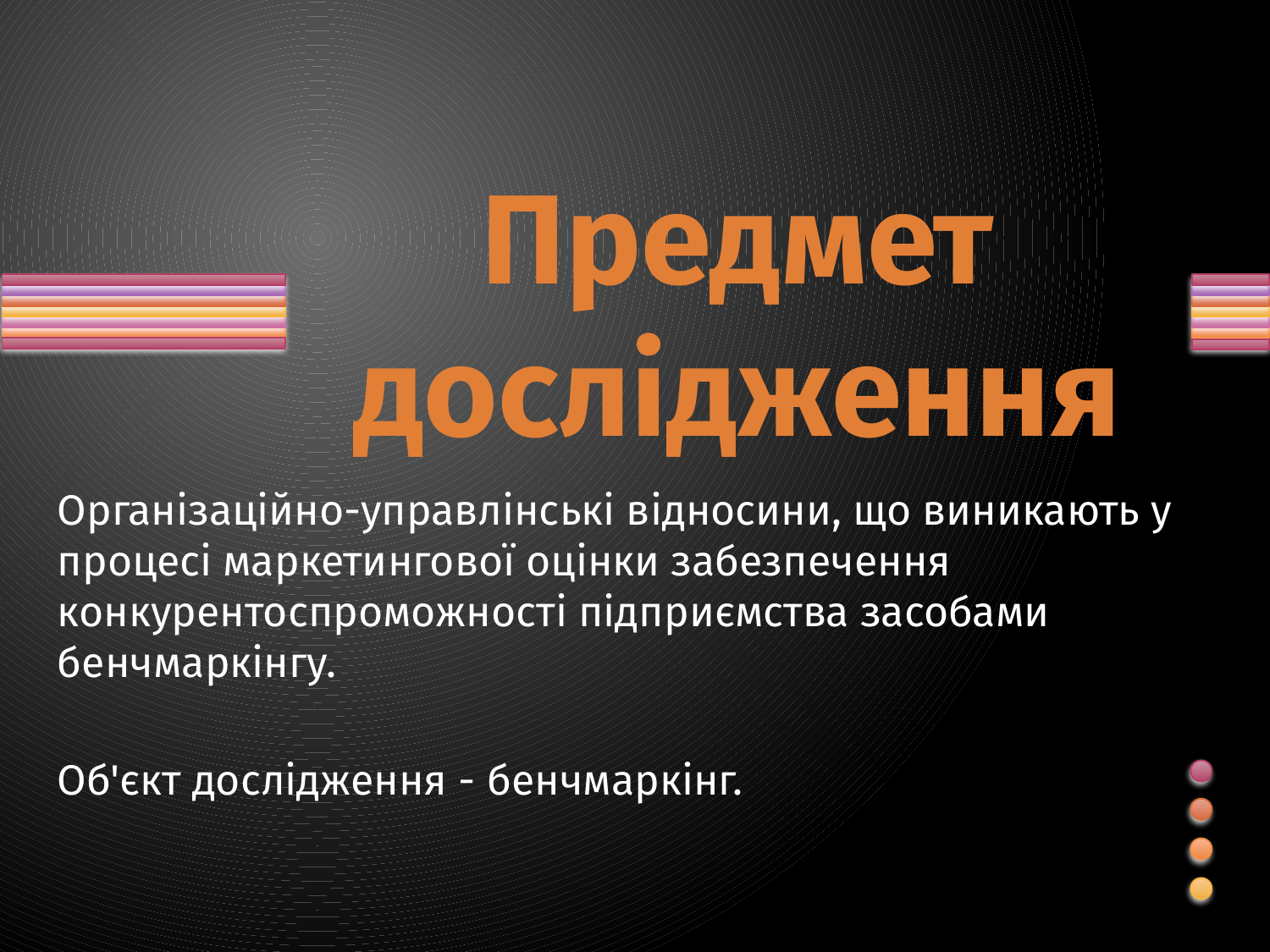

# Предмет дослідження
Організаційно-управлінські відносини, що виникають у процесі маркетингової оцінки забезпечення конкурентоспроможності підприємства засобами бенчмаркінгу.

Об'єкт дослідження - бенчмаркінг.